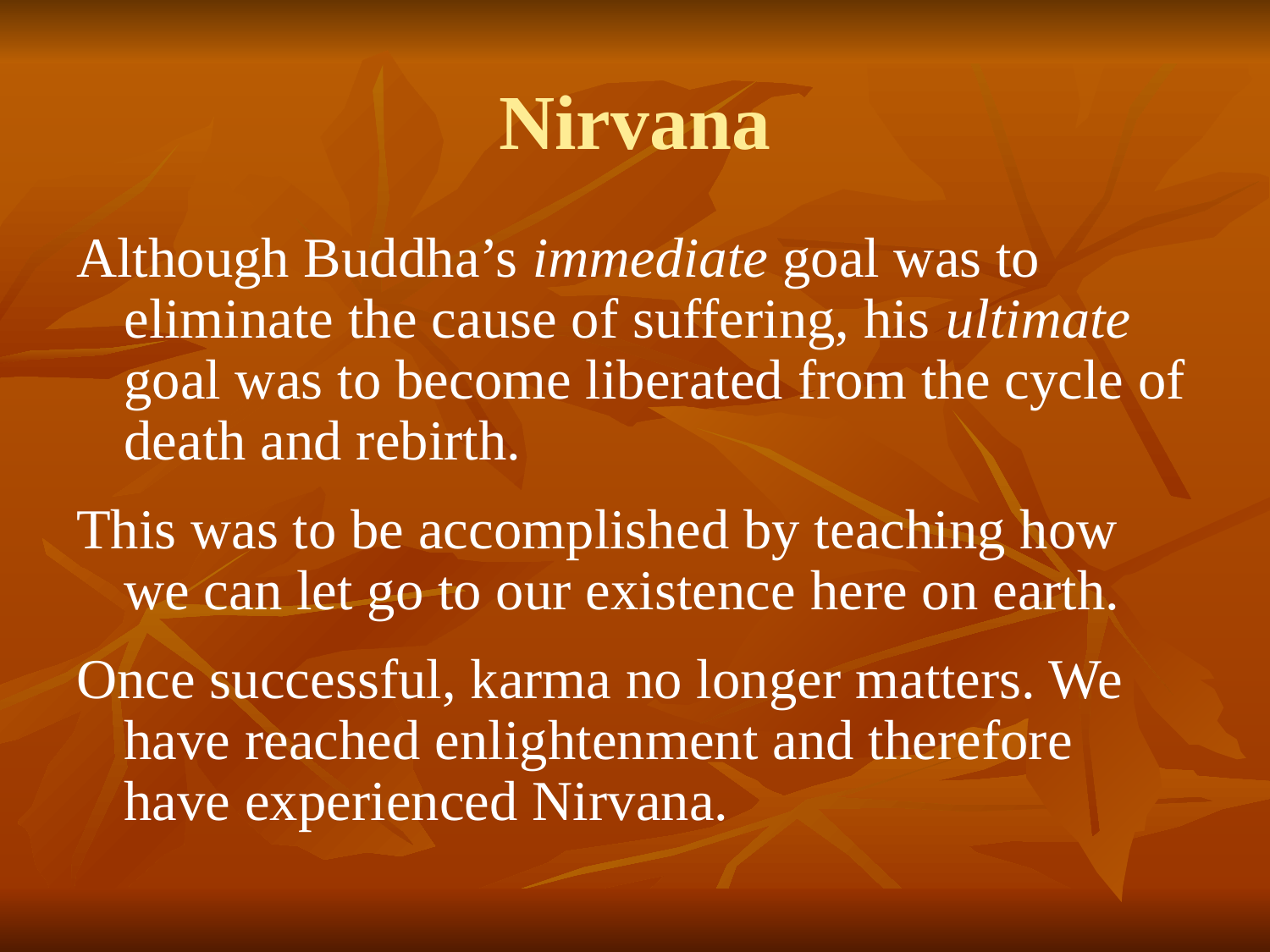

# Nirvana
Although Buddha’s immediate goal was to eliminate the cause of suffering, his ultimate goal was to become liberated from the cycle of death and rebirth.
This was to be accomplished by teaching how we can let go to our existence here on earth.
Once successful, karma no longer matters. We have reached enlightenment and therefore have experienced Nirvana.